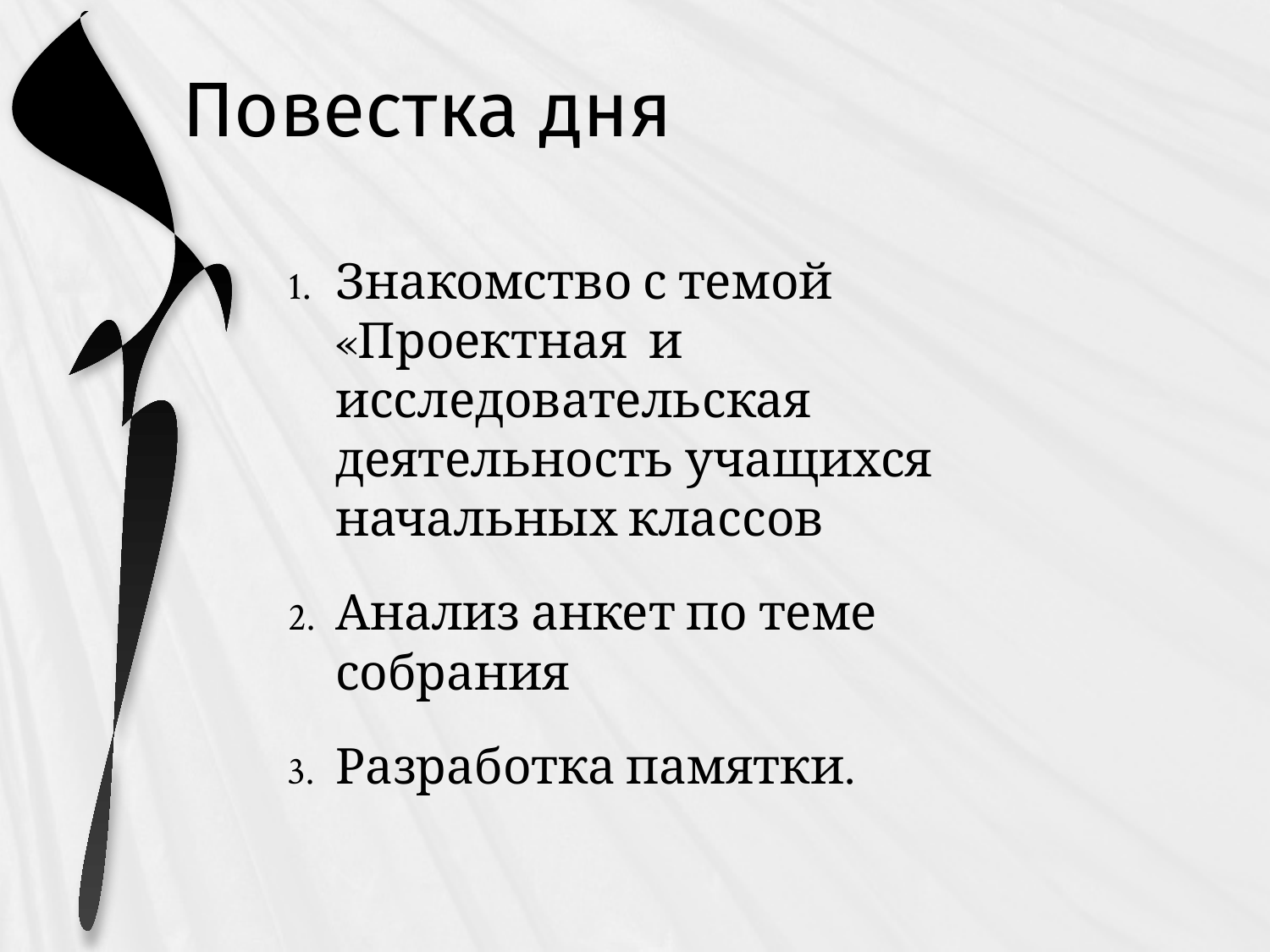

# Повестка дня
Знакомство с темой «Проектная  и исследовательская деятельность учащихся начальных классов
Анализ анкет по теме собрания
Разработка памятки.